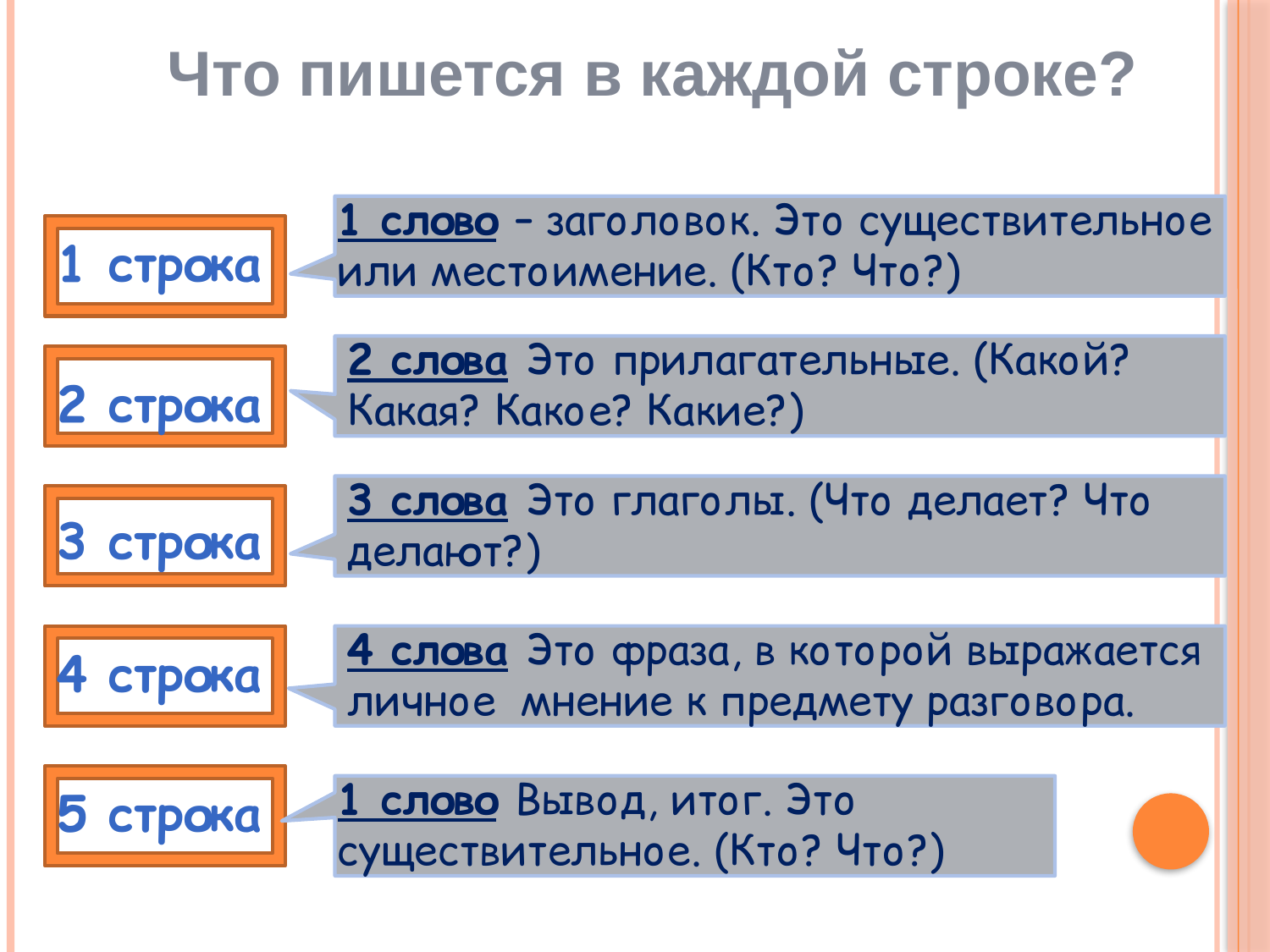

Что пишется в каждой строке?
1 слово – заголовок. Это существительное или местоимение. (Кто? Что?)

1 строка
2 слова Это прилагательные. (Какой? Какая? Какое? Какие?)

2 строка
3 слова Это глаголы. (Что делает? Что делают?)

3 строка
4 слова Это фраза, в которой выражается личное  мнение к предмету разговора.

4 строка

1 слово Вывод, итог. Это существительное. (Кто? Что?)
5 строка